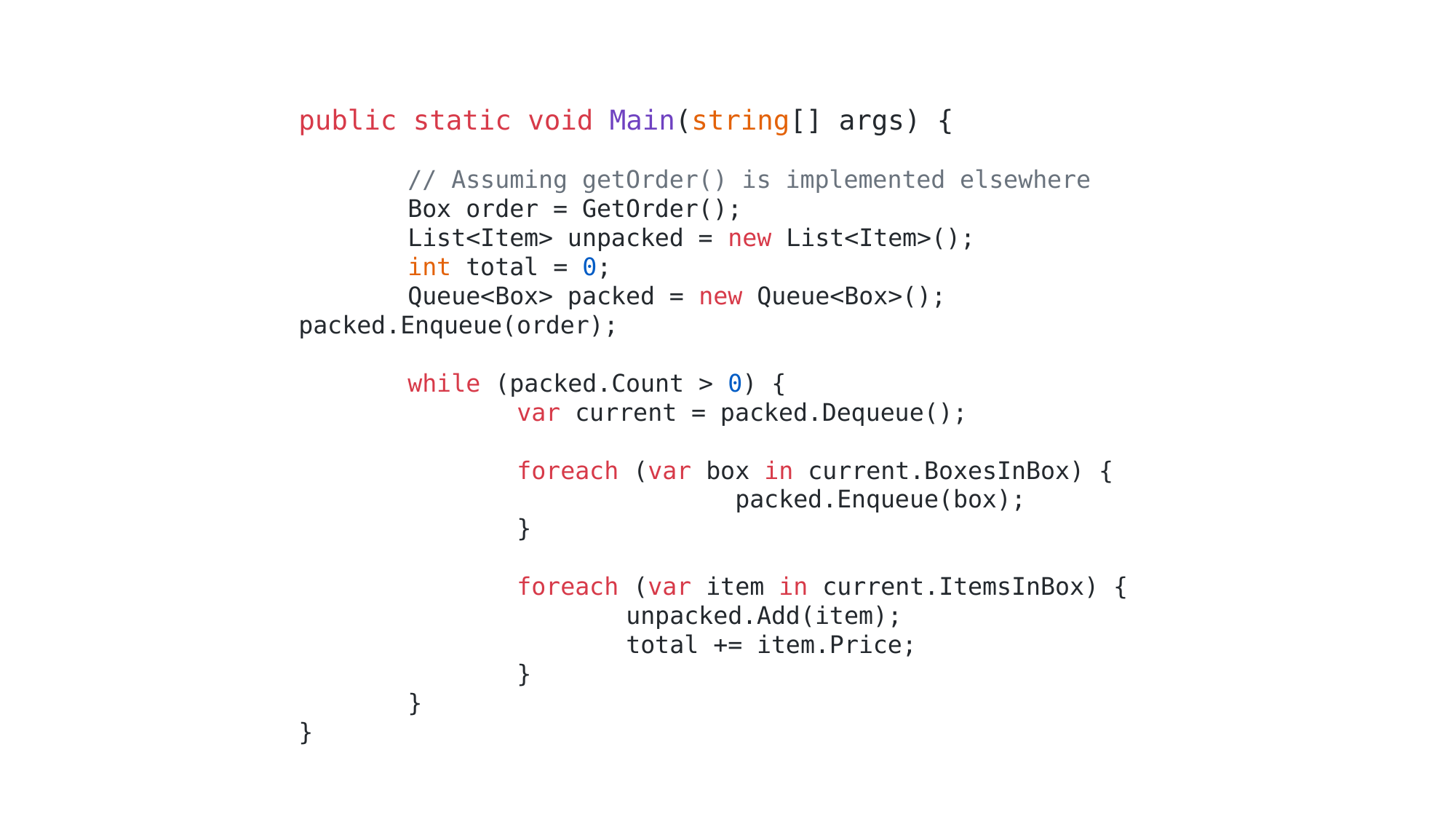

public static void Main(string[] args) {

	// Assuming getOrder() is implemented elsewhere
	Box order = GetOrder();
	List<Item> unpacked = new List<Item>();
	int total = 0;
	Queue<Box> packed = new Queue<Box>(); 	packed.Enqueue(order);

	while (packed.Count > 0) {
		var current = packed.Dequeue();

		foreach (var box in current.BoxesInBox) { 					packed.Enqueue(box);
		}

		foreach (var item in current.ItemsInBox) { 				unpacked.Add(item);
			total += item.Price;
		}
	}
}